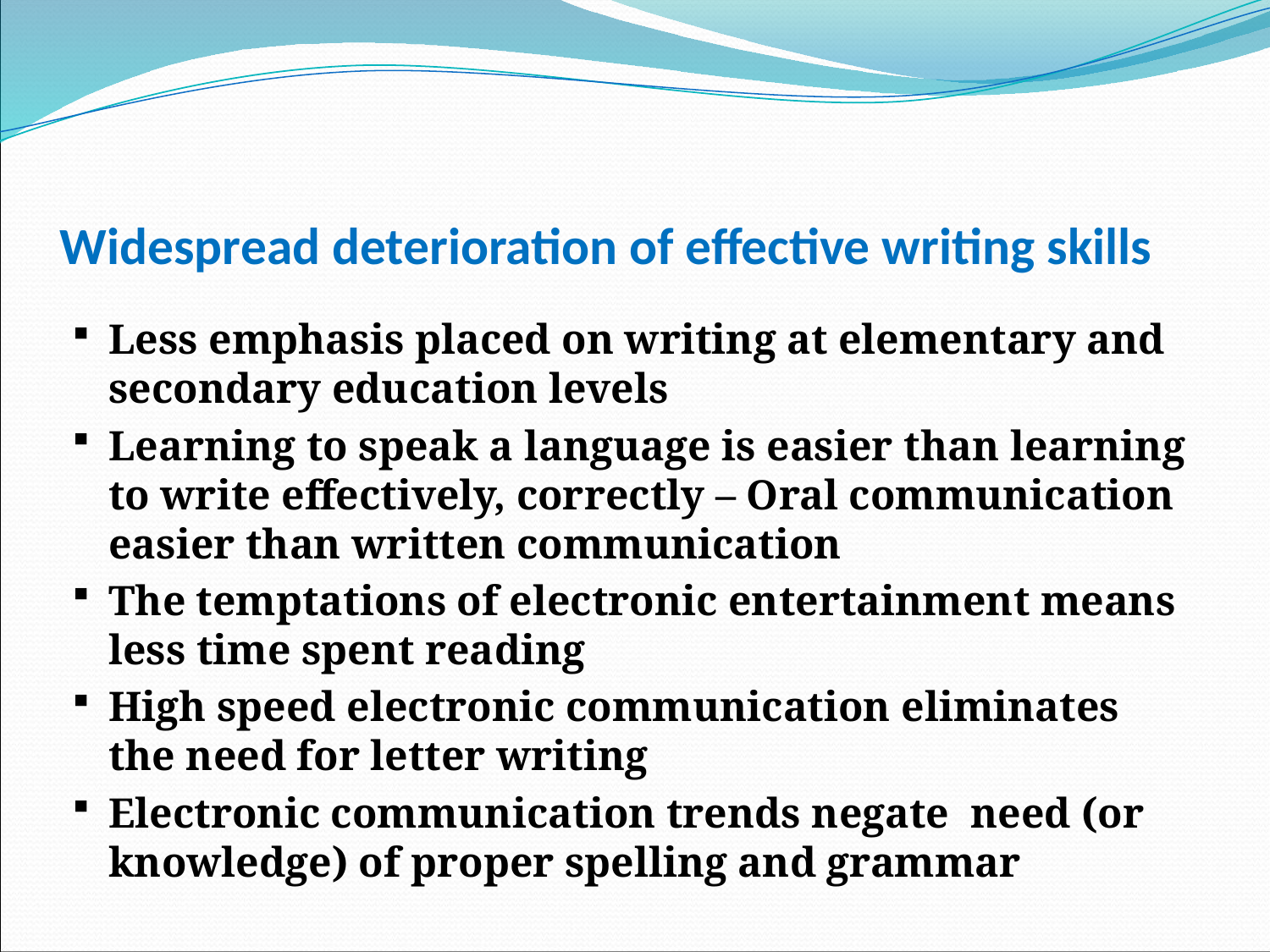

# Widespread deterioration of effective writing skills
Less emphasis placed on writing at elementary and secondary education levels
Learning to speak a language is easier than learning to write effectively, correctly – Oral communication easier than written communication
The temptations of electronic entertainment means less time spent reading
High speed electronic communication eliminates the need for letter writing
Electronic communication trends negate  need (or knowledge) of proper spelling and grammar